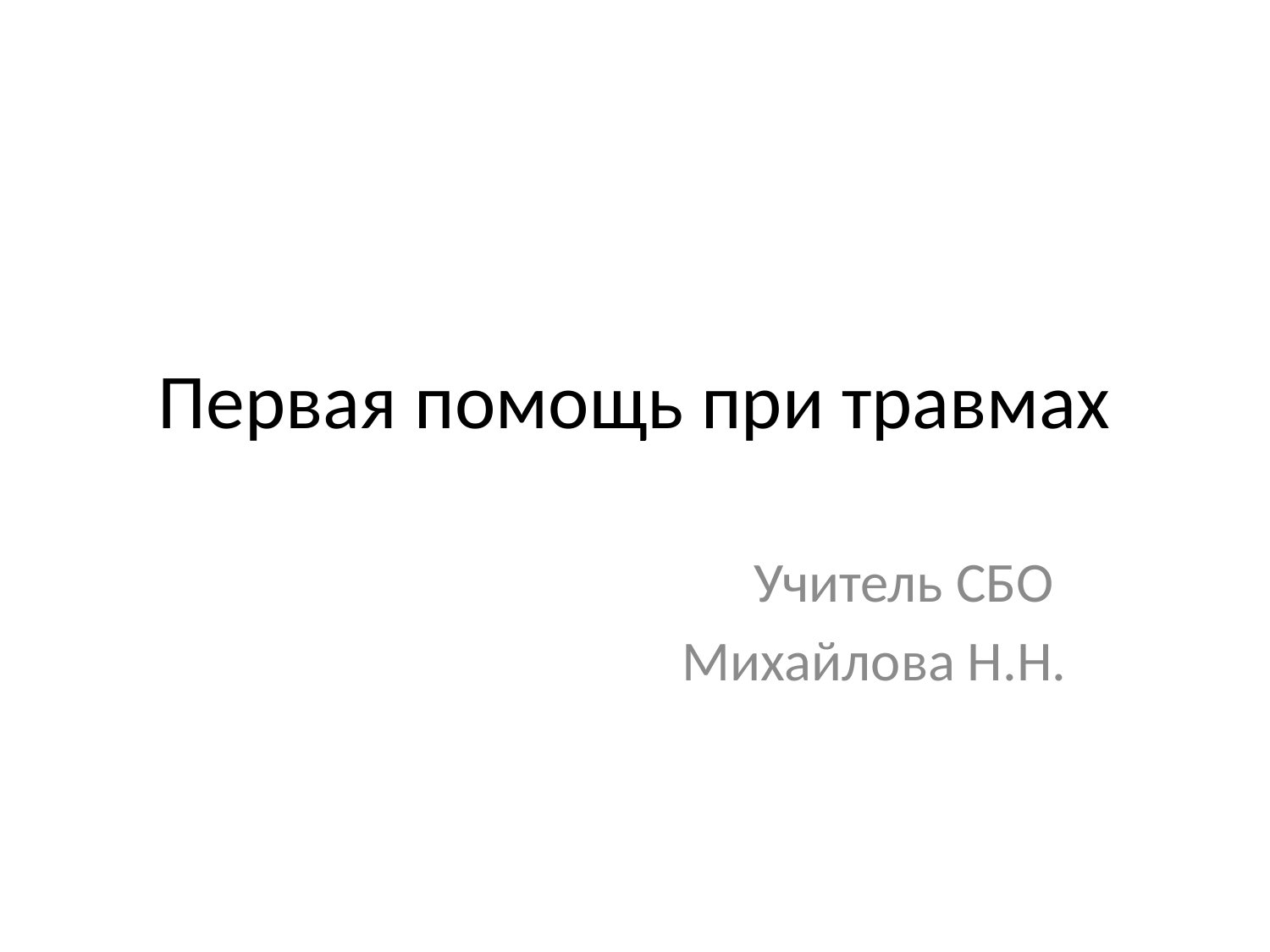

# Первая помощь при травмах
Учитель СБО
Михайлова Н.Н.